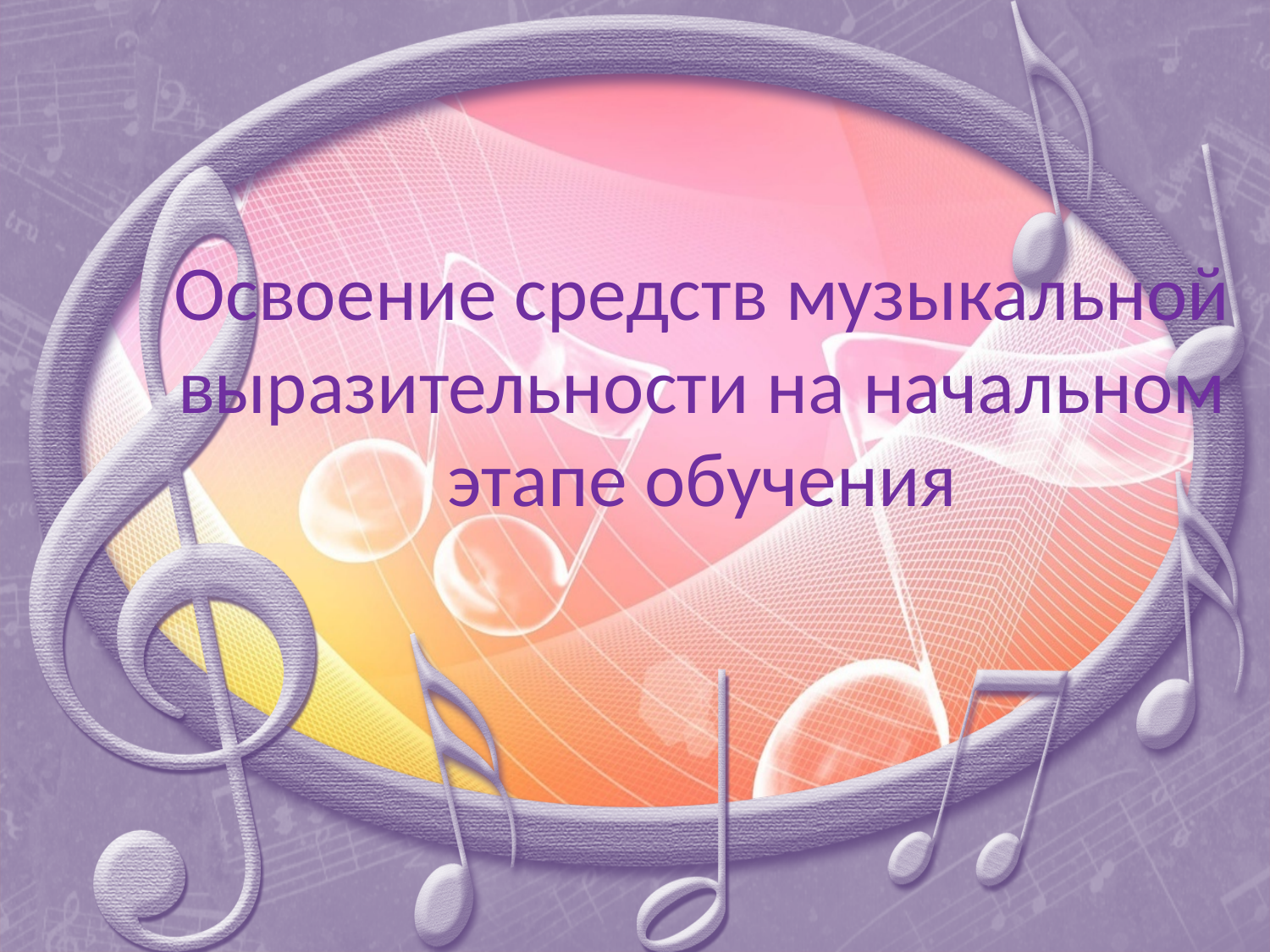

# Освоение средств музыкальной выразительности на начальном этапе обучения